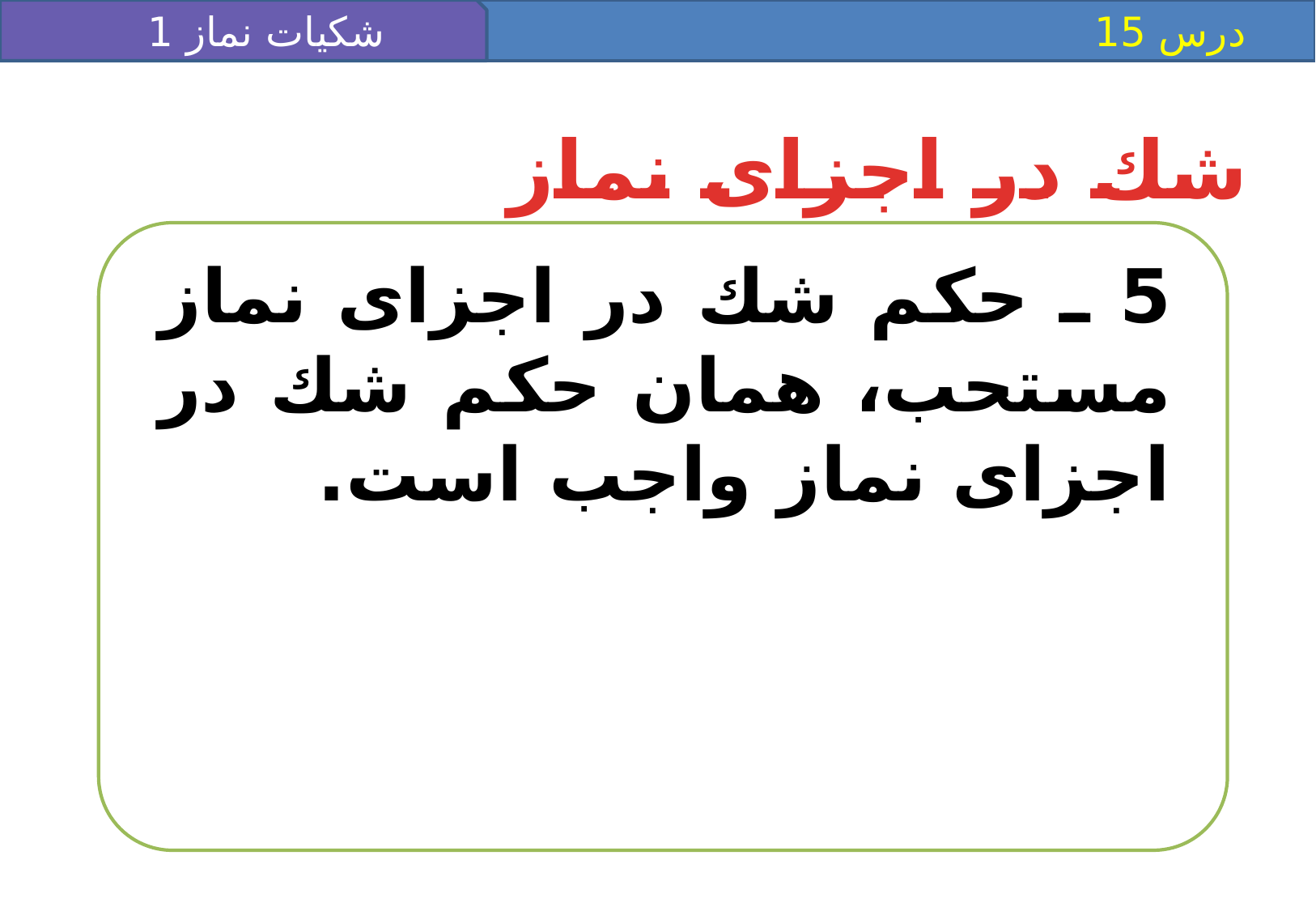

شکیات نماز 1
 درس 15
شك در اجزاى نماز

5 ـ حكم شك در اجزاى نماز مستحب، همان حكم شك در اجزاى نماز واجب است.